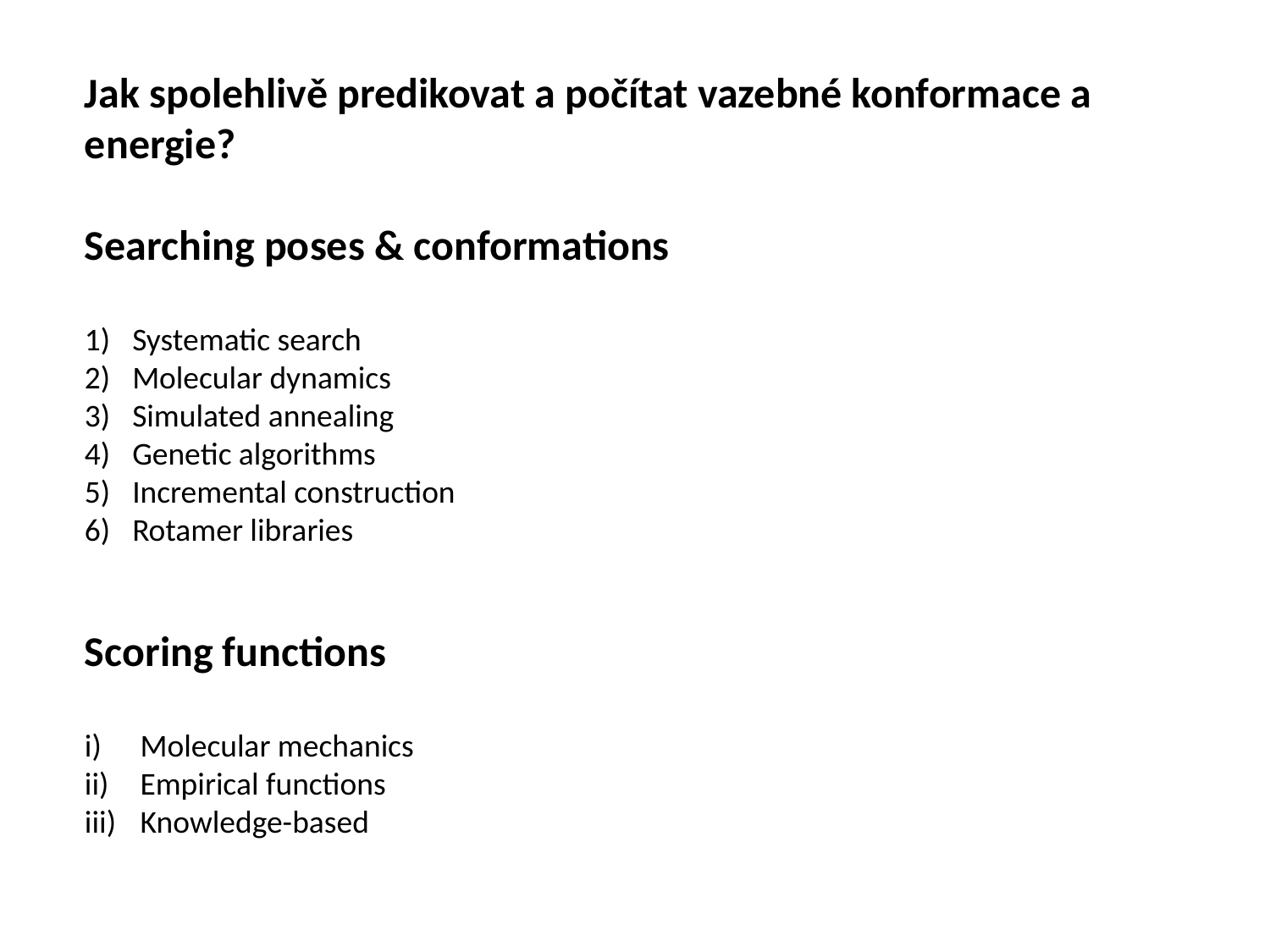

Jak spolehlivě predikovat a počítat vazebné konformace a energie?

Searching poses & conformations

Systematic search
Molecular dynamics
Simulated annealing
Genetic algorithms
Incremental construction
Rotamer libraries

Scoring functions

Molecular mechanics
Empirical functions
Knowledge-based